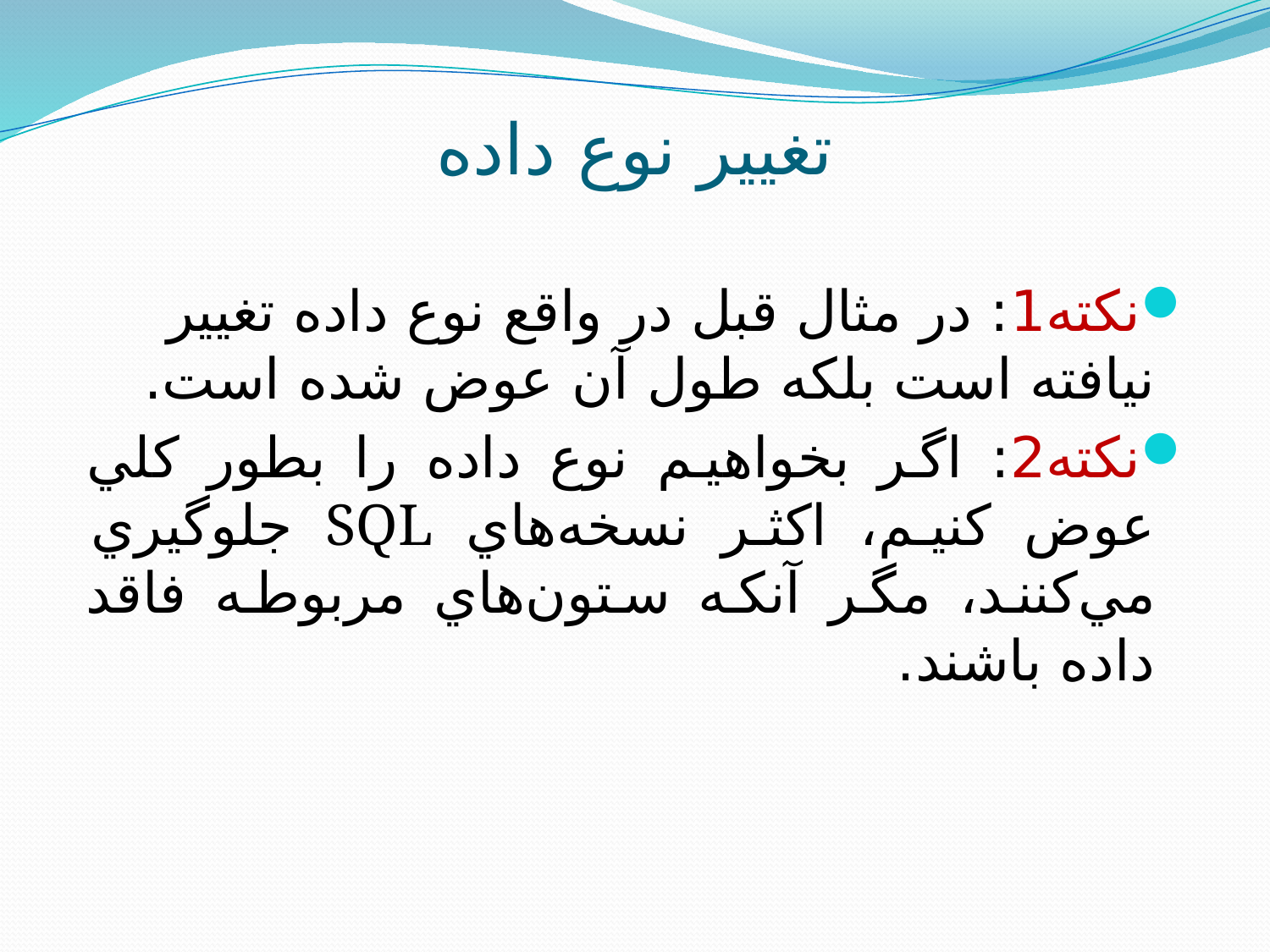

# تغيير نوع داده
نکته1: در مثال قبل در واقع نوع داده تغيير نيافته است بلکه طول آن عوض شده است.
نکته2: اگر بخواهيم نوع داده را بطور کلي عوض کنيم، اکثر نسخه‌هاي SQL جلوگيري مي‌کنند، مگر آنکه ستون‌هاي مربوطه فاقد داده باشند.